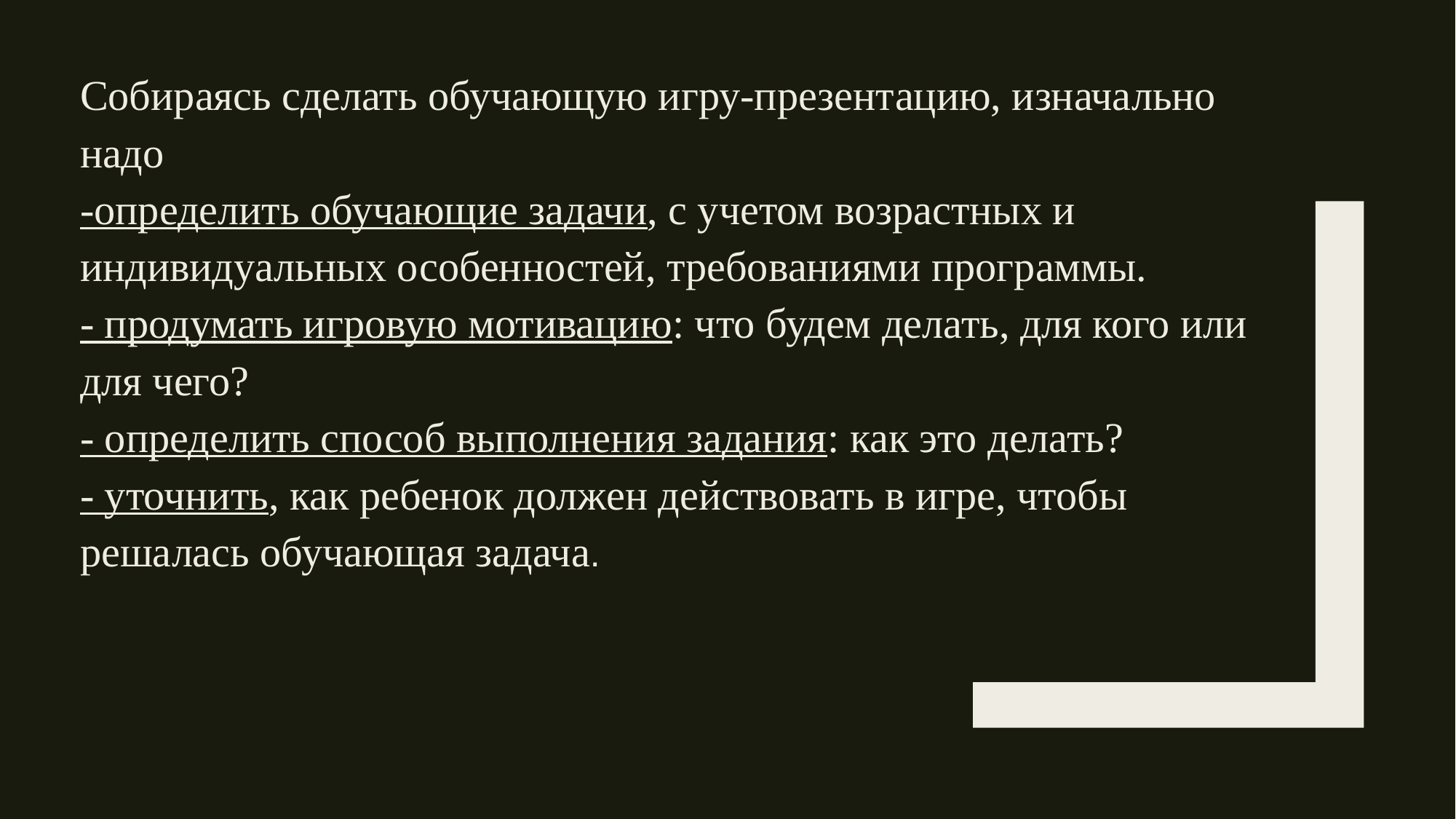

Собираясь сделать обучающую игру-презентацию, изначально надо
-определить обучающие задачи, с учетом возрастных и индивидуальных особенностей, требованиями программы.
- продумать игровую мотивацию: что будем делать, для кого или для чего?
- определить способ выполнения задания: как это делать?
- уточнить, как ребенок должен действовать в игре, чтобы решалась обучающая задача.